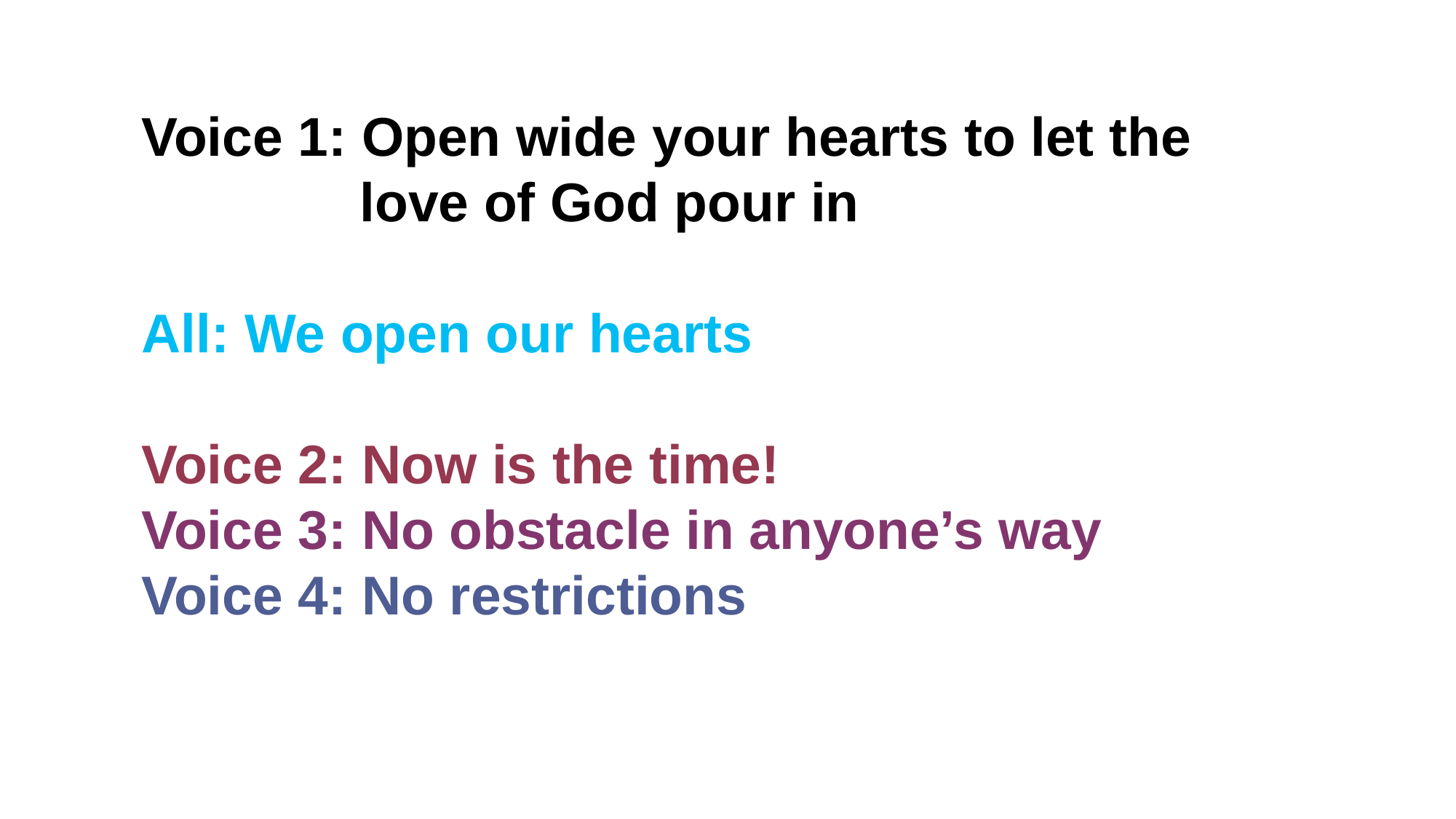

Voice 1: Open wide your hearts to let the 			love of God pour in

All: We open our hearts

Voice 2: Now is the time!
Voice 3: No obstacle in anyone’s way
Voice 4: No restrictions